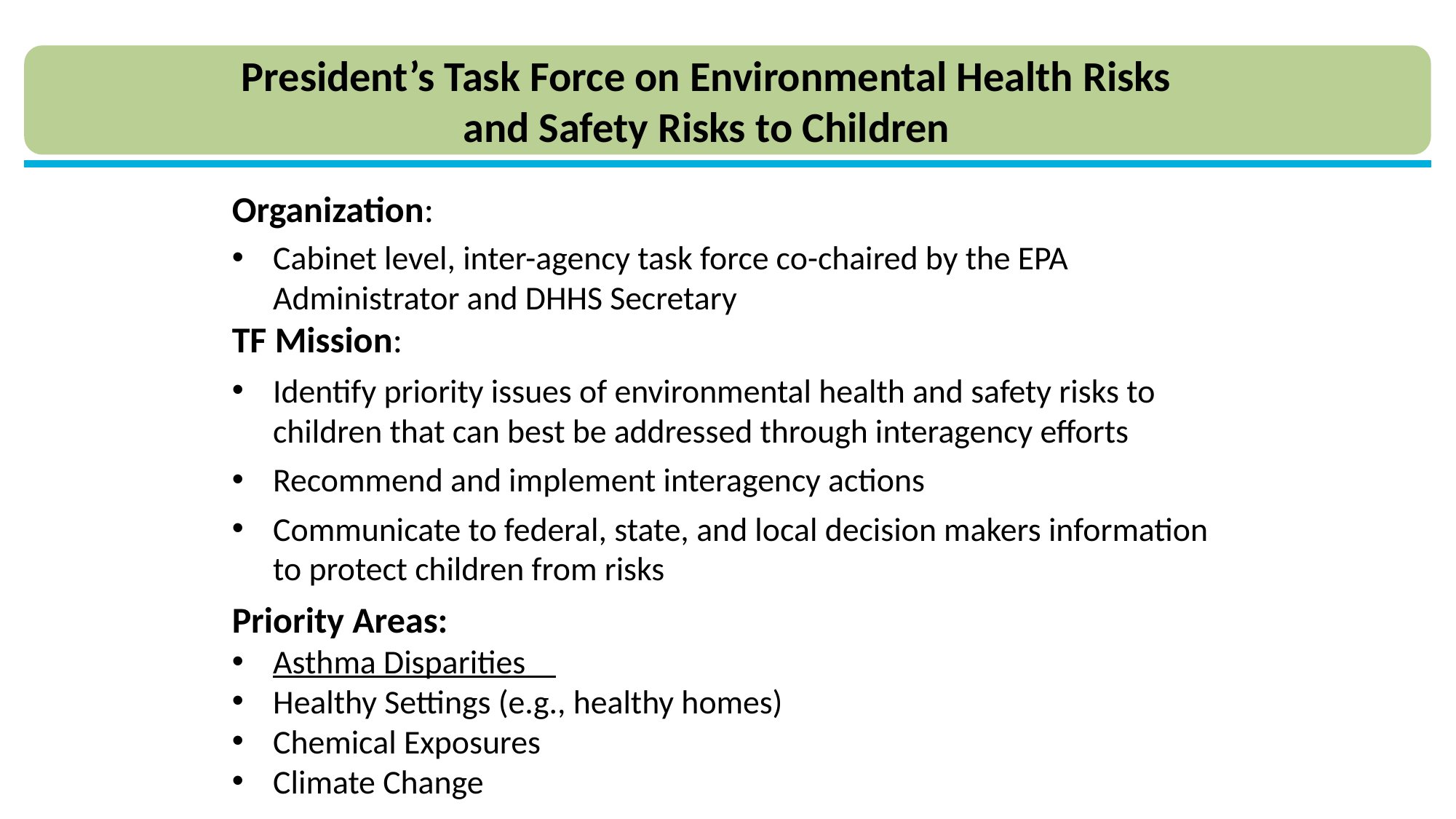

President’s Task Force on Environmental Health Risks and Safety Risks to Children
Organization:
Cabinet level, inter-agency task force co-chaired by the EPA Administrator and DHHS Secretary
TF Mission:
Identify priority issues of environmental health and safety risks to children that can best be addressed through interagency efforts
Recommend and implement interagency actions
Communicate to federal, state, and local decision makers information to protect children from risks
Priority Areas:
Asthma Disparities
Healthy Settings (e.g., healthy homes)
Chemical Exposures
Climate Change